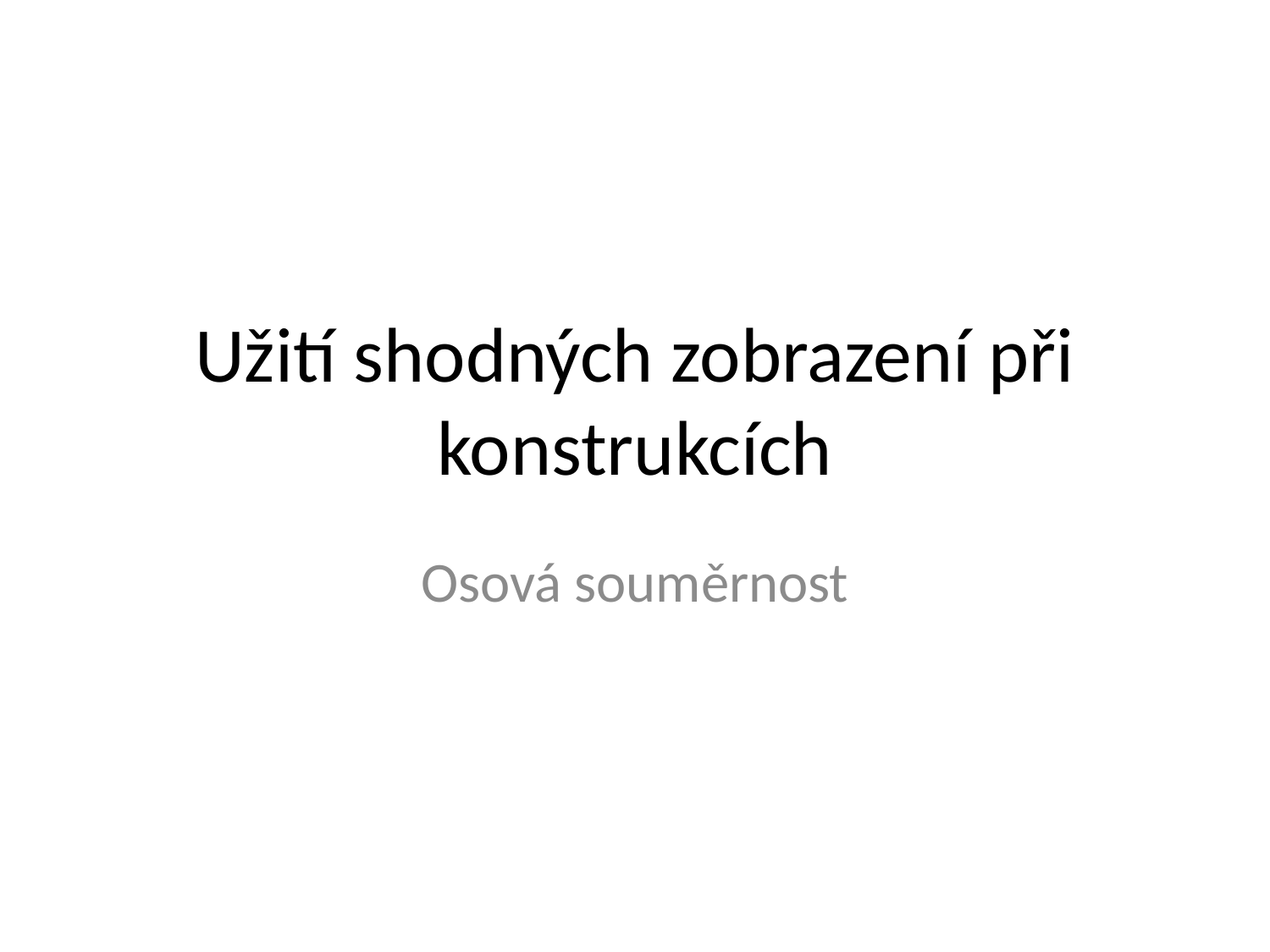

# Užití shodných zobrazení při konstrukcích
Osová souměrnost